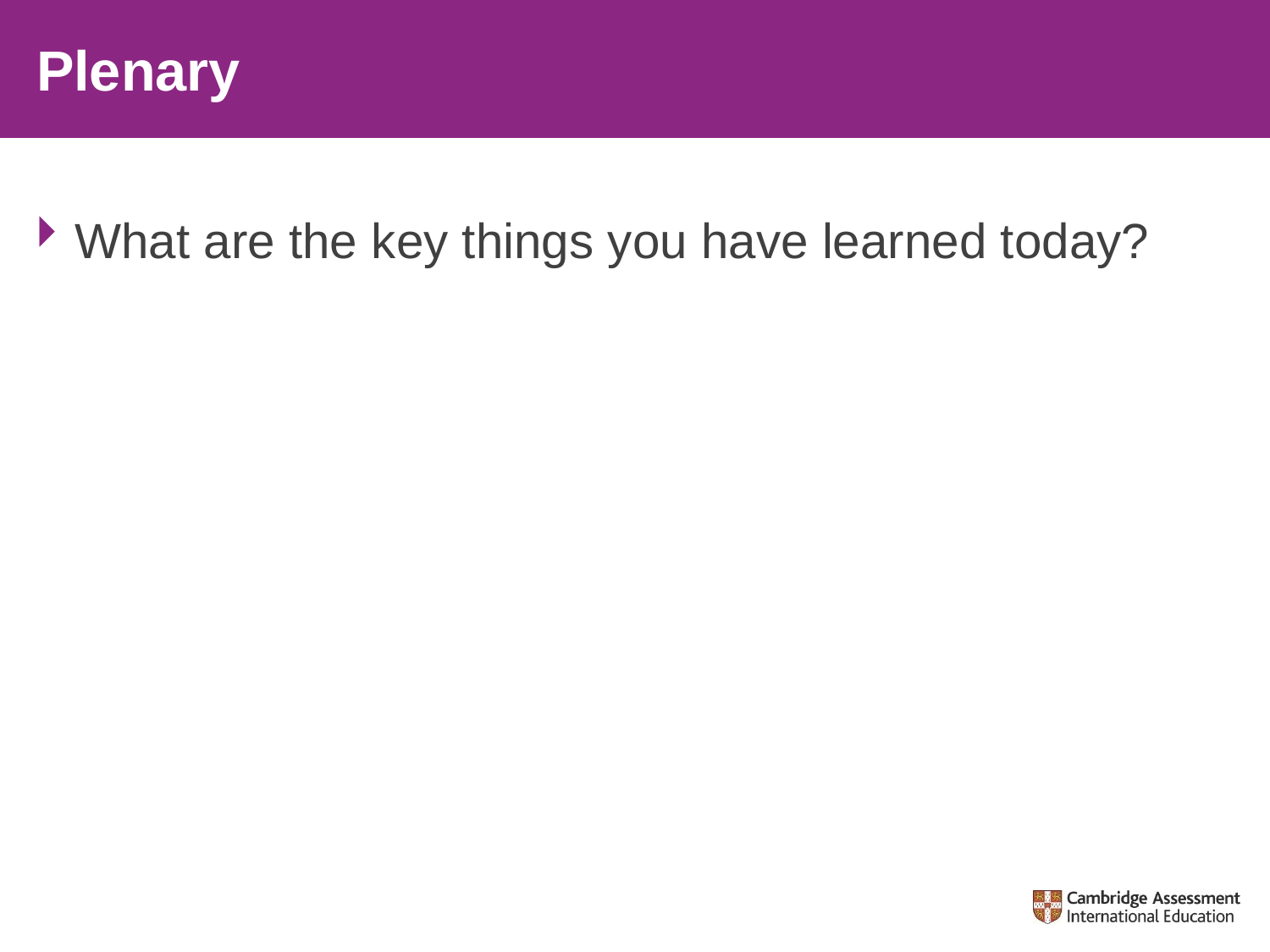

# Plenary
What are the key things you have learned today?